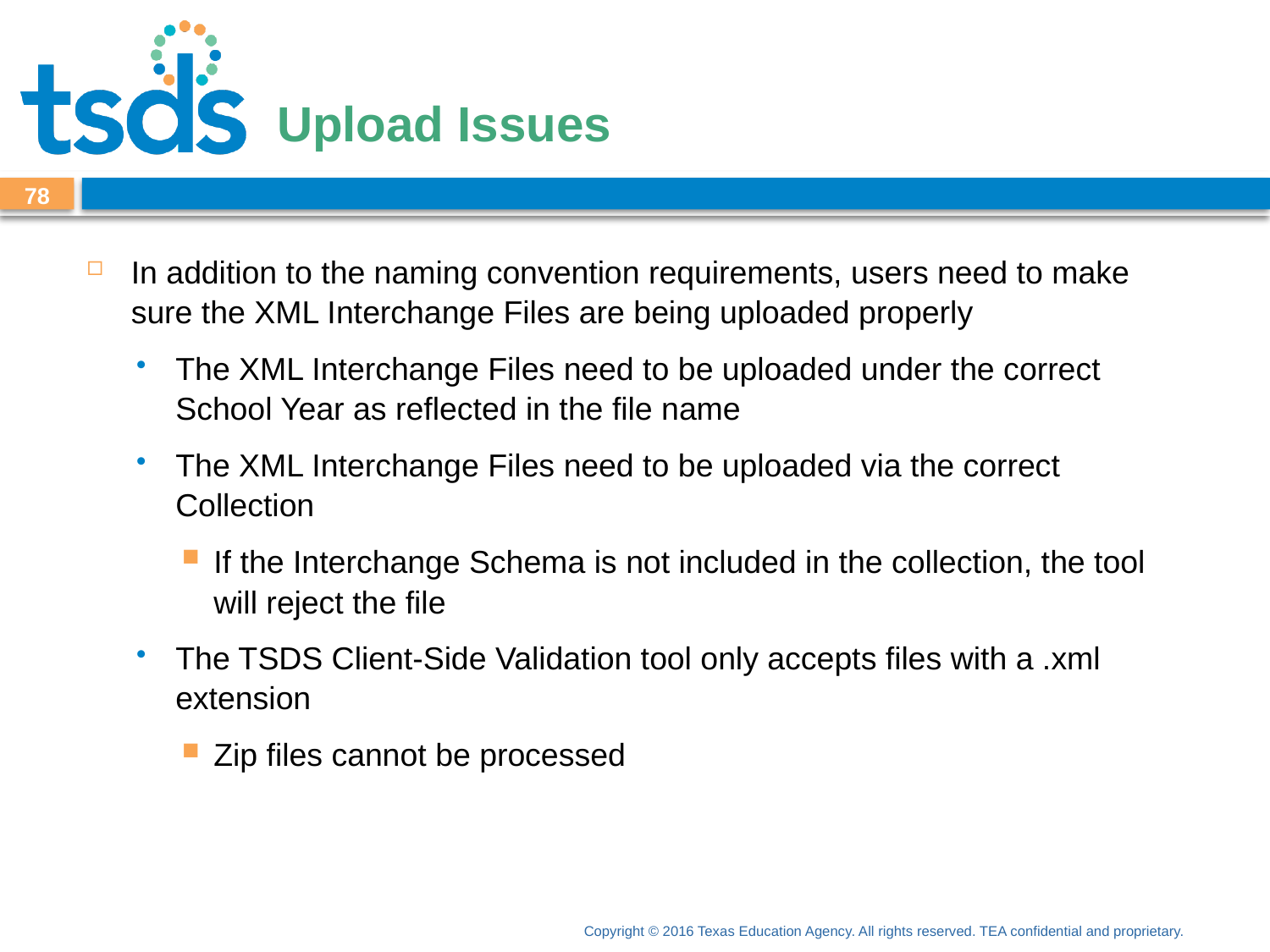

# Upload Issues
78
In addition to the naming convention requirements, users need to make sure the XML Interchange Files are being uploaded properly
The XML Interchange Files need to be uploaded under the correct School Year as reflected in the file name
The XML Interchange Files need to be uploaded via the correct Collection
If the Interchange Schema is not included in the collection, the tool will reject the file
The TSDS Client-Side Validation tool only accepts files with a .xml extension
Zip files cannot be processed